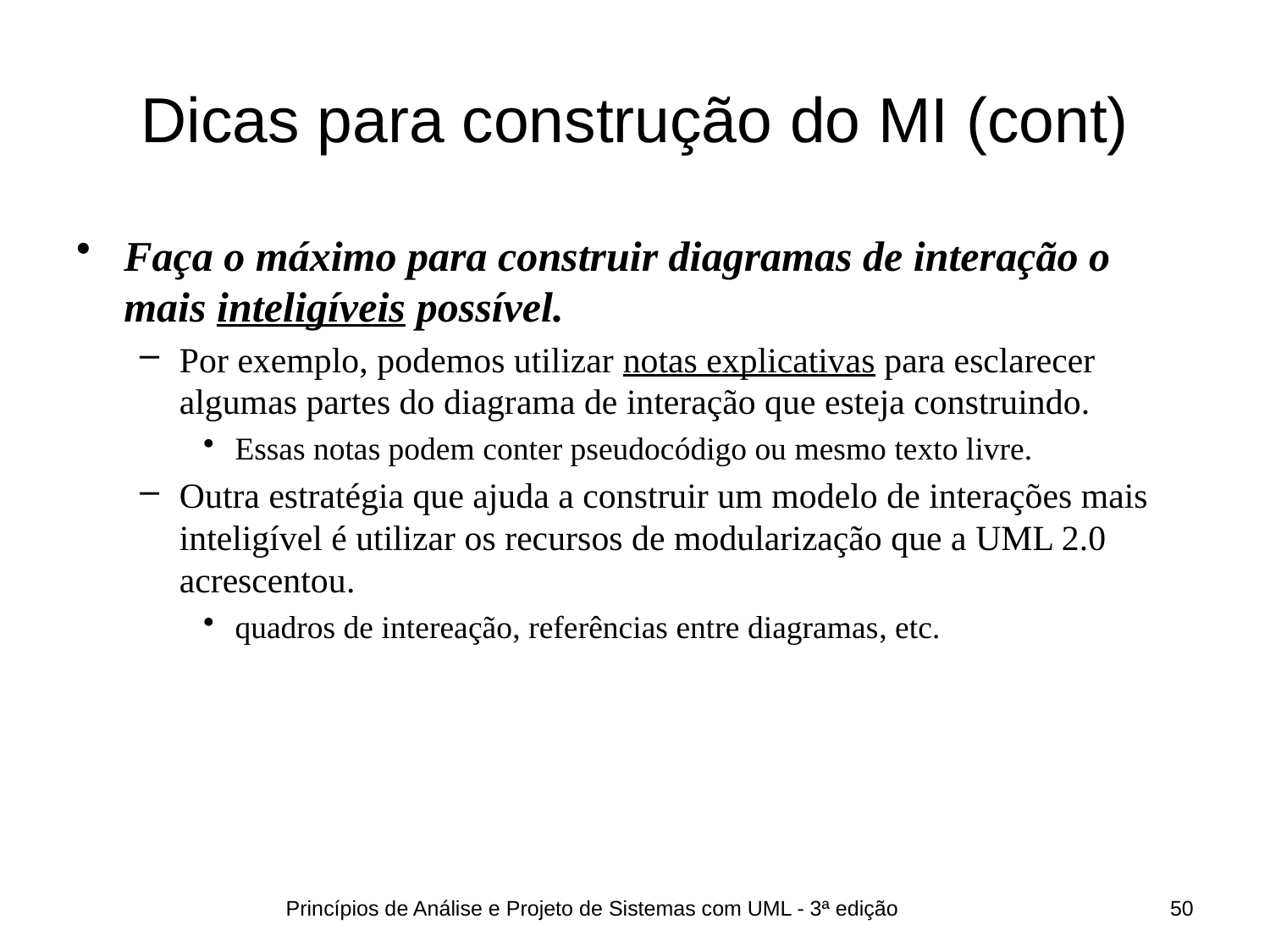

# Dicas para construção do MI (cont)
Faça o máximo para construir diagramas de interação o mais inteligíveis possível.
Por exemplo, podemos utilizar notas explicativas para esclarecer algumas partes do diagrama de interação que esteja construindo.
Essas notas podem conter pseudocódigo ou mesmo texto livre.
Outra estratégia que ajuda a construir um modelo de interações mais inteligível é utilizar os recursos de modularização que a UML 2.0 acrescentou.
quadros de intereação, referências entre diagramas, etc.
Princípios de Análise e Projeto de Sistemas com UML - 3ª edição
50